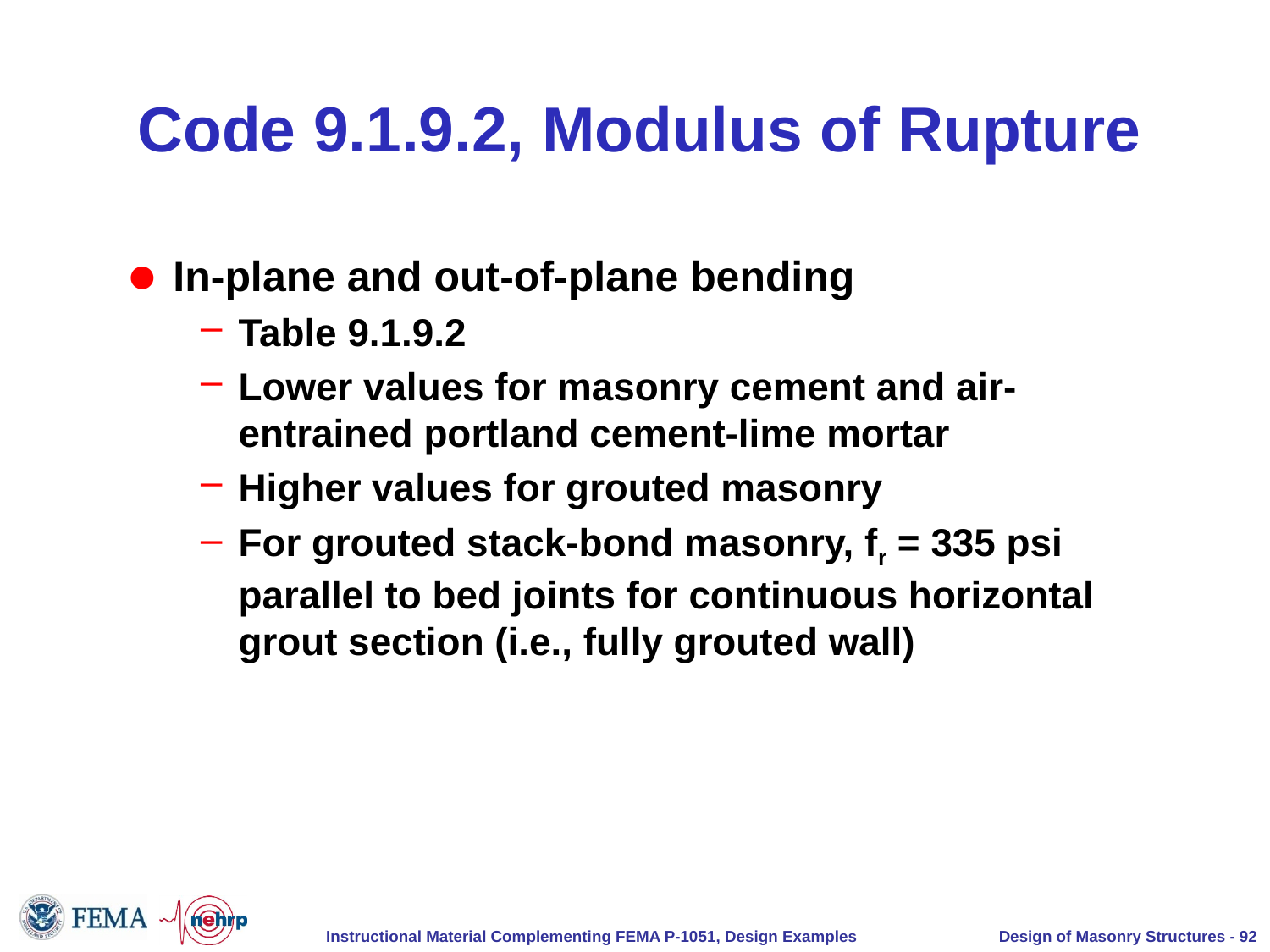

# Code 9.1.9.2, Modulus of Rupture
In-plane and out-of-plane bending
Table 9.1.9.2
Lower values for masonry cement and air-entrained portland cement-lime mortar
Higher values for grouted masonry
For grouted stack-bond masonry, fr = 335 psi parallel to bed joints for continuous horizontal grout section (i.e., fully grouted wall)
Design of Masonry Structures - 92
Instructional Material Complementing FEMA P-1051, Design Examples